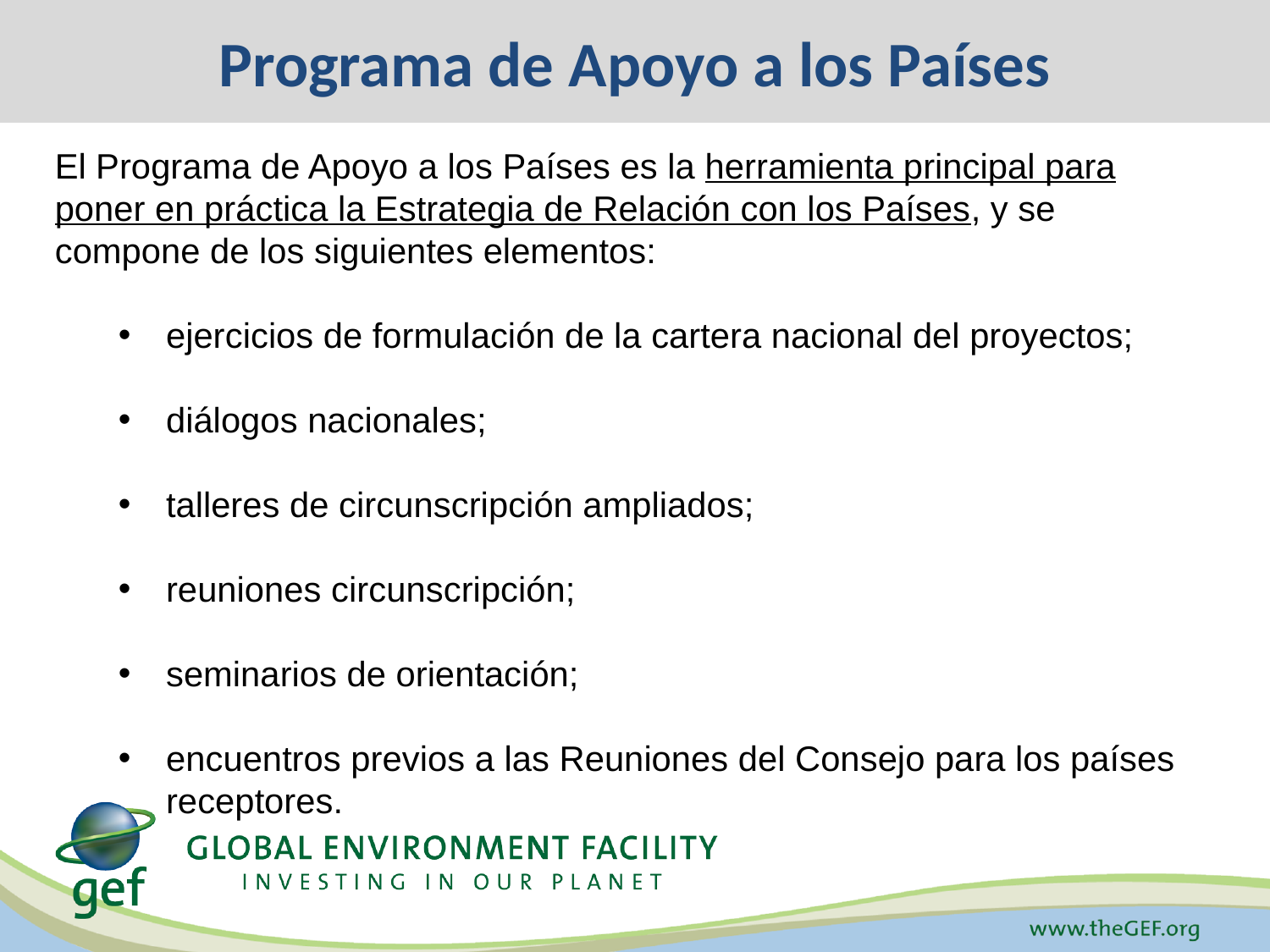

# Programa de Apoyo a los Países
El Programa de Apoyo a los Países es la herramienta principal para poner en práctica la Estrategia de Relación con los Países, y se compone de los siguientes elementos:

ejercicios de formulación de la cartera nacional del proyectos;

diálogos nacionales;

talleres de circunscripción ampliados;

reuniones circunscripción;

seminarios de orientación;

encuentros previos a las Reuniones del Consejo para los países receptores.